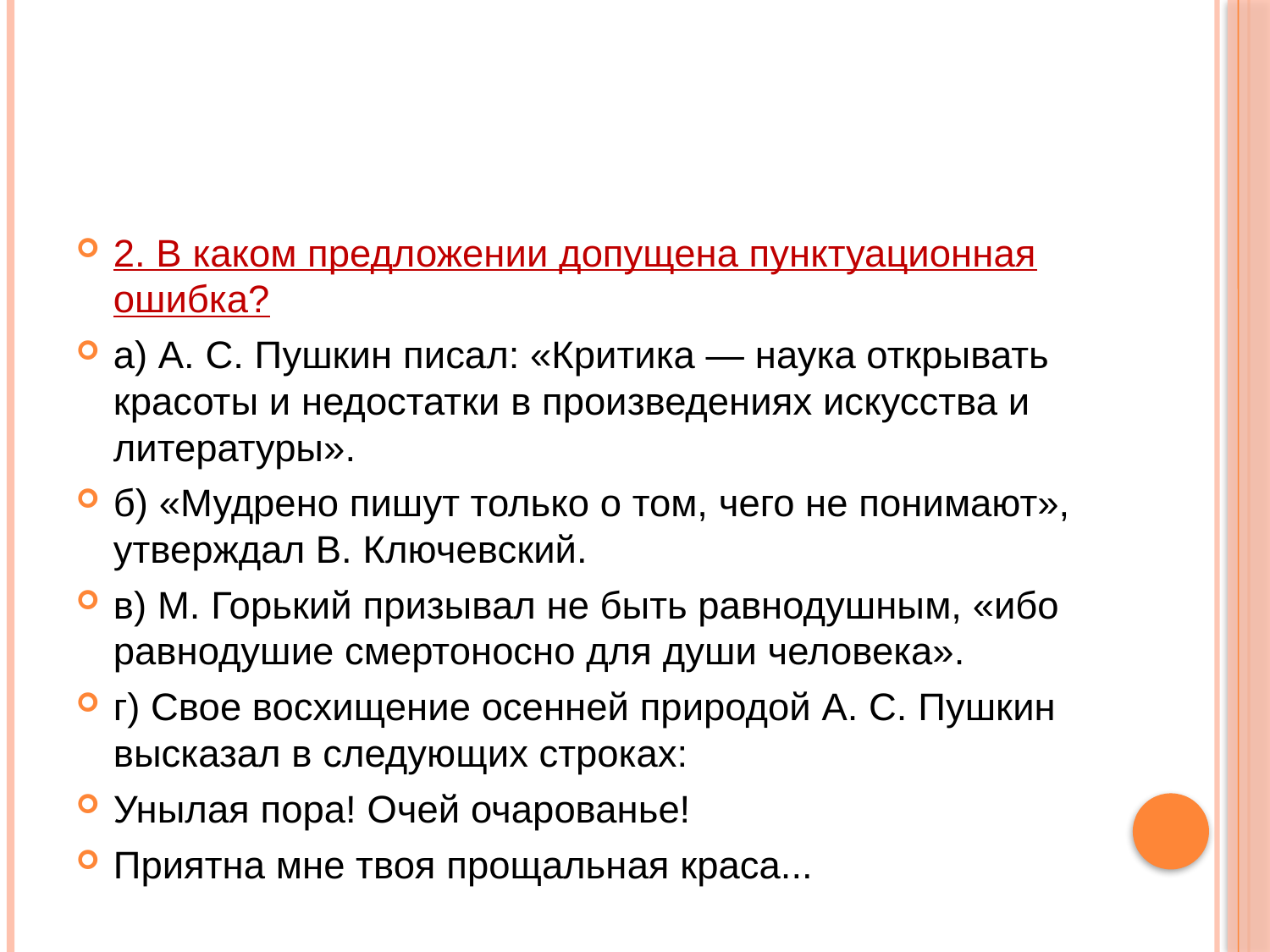

#
2. В каком предложении допущена пунктуационная ошибка?
а) А. С. Пушкин писал: «Критика — наука открывать красоты и недостатки в произведениях искусства и литературы».
б) «Мудрено пишут только о том, чего не понимают», утверждал В. Ключевский.
в) М. Горький призывал не быть равнодушным, «ибо равнодушие смертоносно для души человека».
г) Свое восхищение осенней природой А. С. Пушкин высказал в следующих строках:
Унылая пора! Очей очарованье!
Приятна мне твоя прощальная краса...